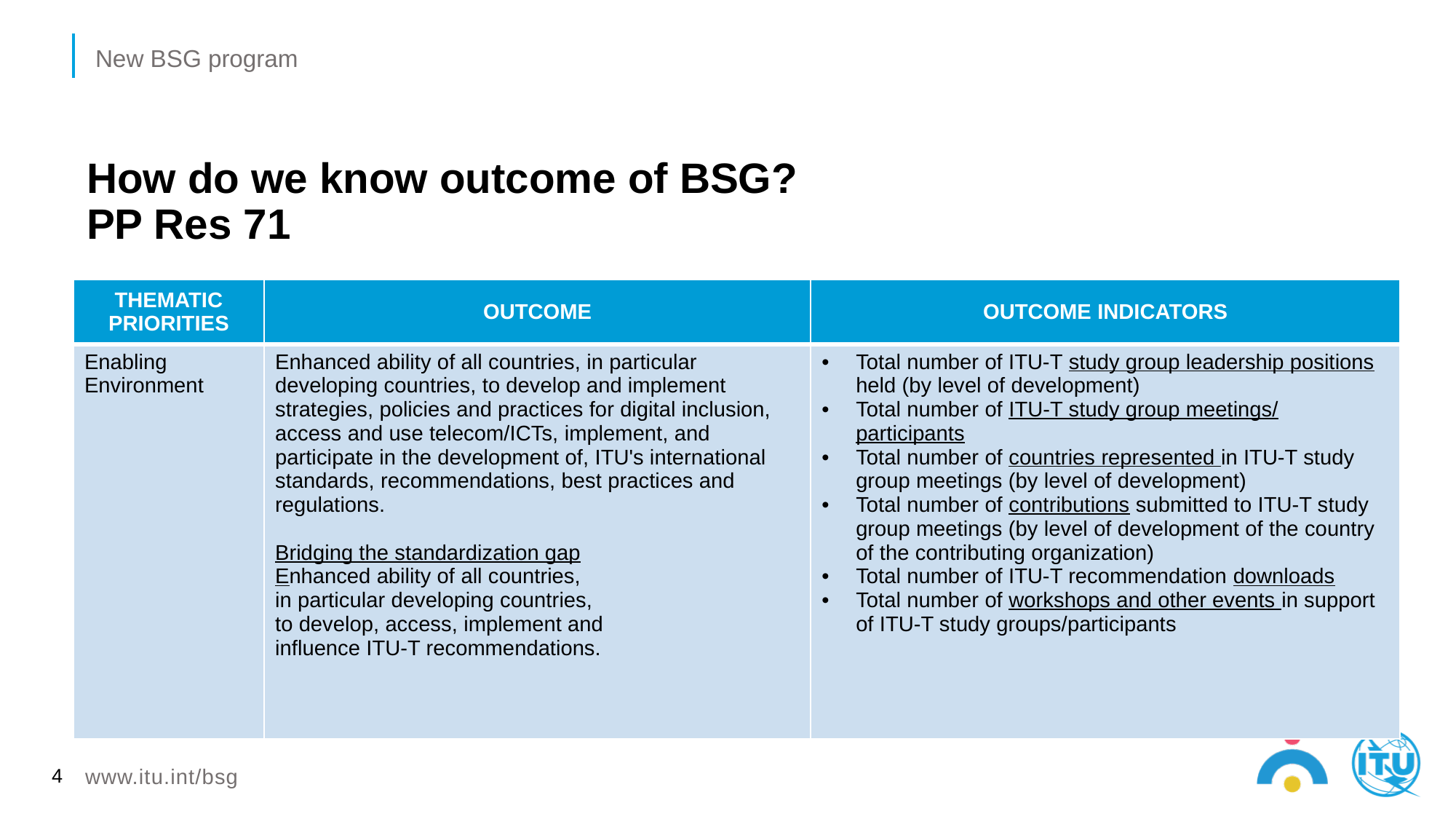

New BSG program
# How do we know outcome of BSG? PP Res 71

| THEMATIC PRIORITIES | OUTCOME | OUTCOME INDICATORS |
| --- | --- | --- |
| Enabling Environment | Enhanced ability of all countries, in particular developing countries, to develop and implement strategies, policies and practices for digital inclusion, access and use telecom/ICTs, implement, and participate in the development of, ITU's international standards, recommendations, best practices and regulations. Bridging the standardization gap Enhanced ability of all countries, in particular developing countries, to develop, access, implement and influence ITU-T recommendations. | Total number of ITU-T study group leadership positions held (by level of development) Total number of ITU-T study group meetings/ participants Total number of countries represented in ITU-T study group meetings (by level of development) Total number of contributions submitted to ITU-T study group meetings (by level of development of the country of the contributing organization) Total number of ITU-T recommendation downloads Total number of workshops and other events in support of ITU-T study groups/participants |